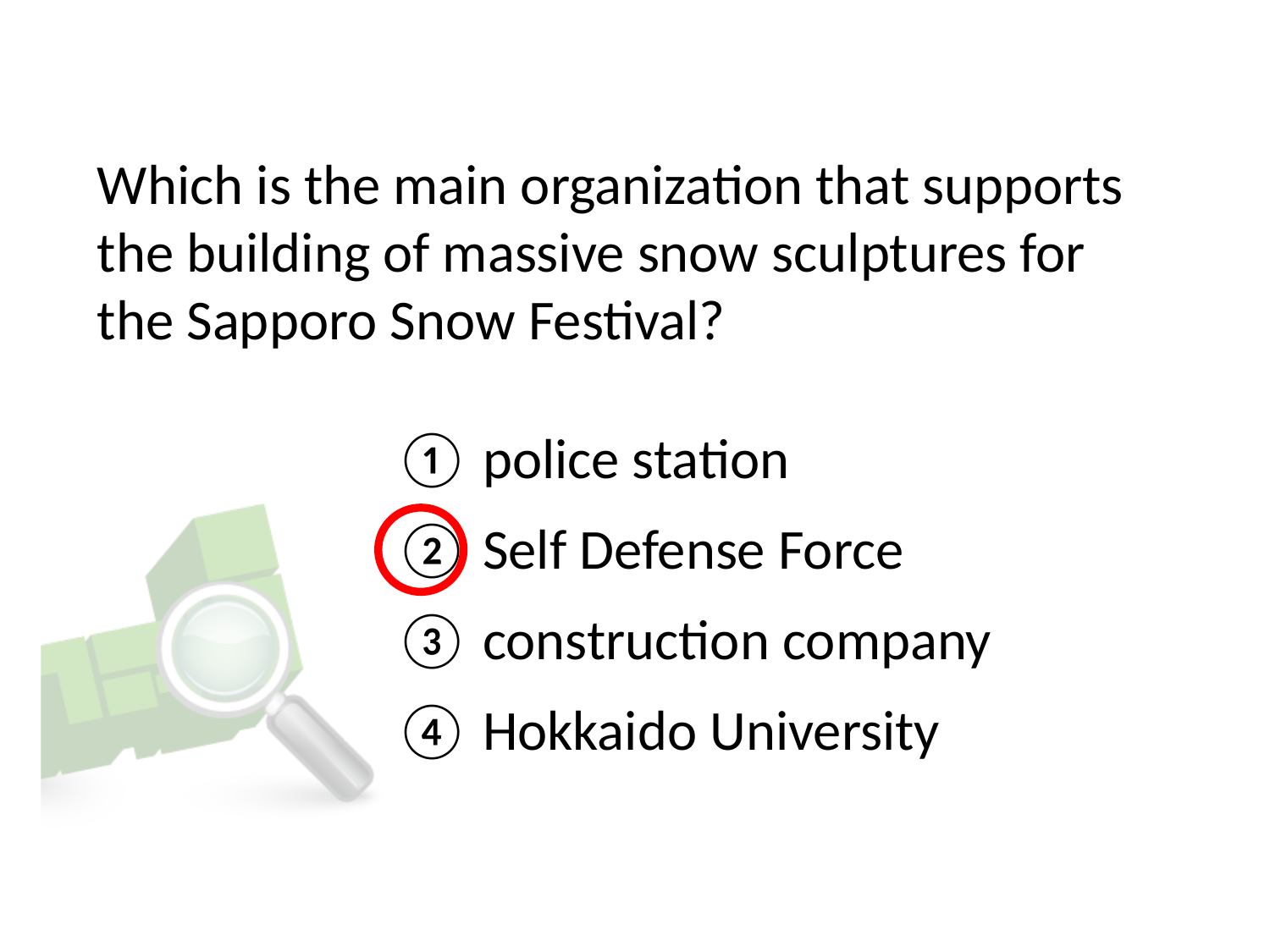

# Which is the main organization that supports the building of massive snow sculptures for the Sapporo Snow Festival?
① police station
② Self Defense Force
③ construction company
④ Hokkaido University